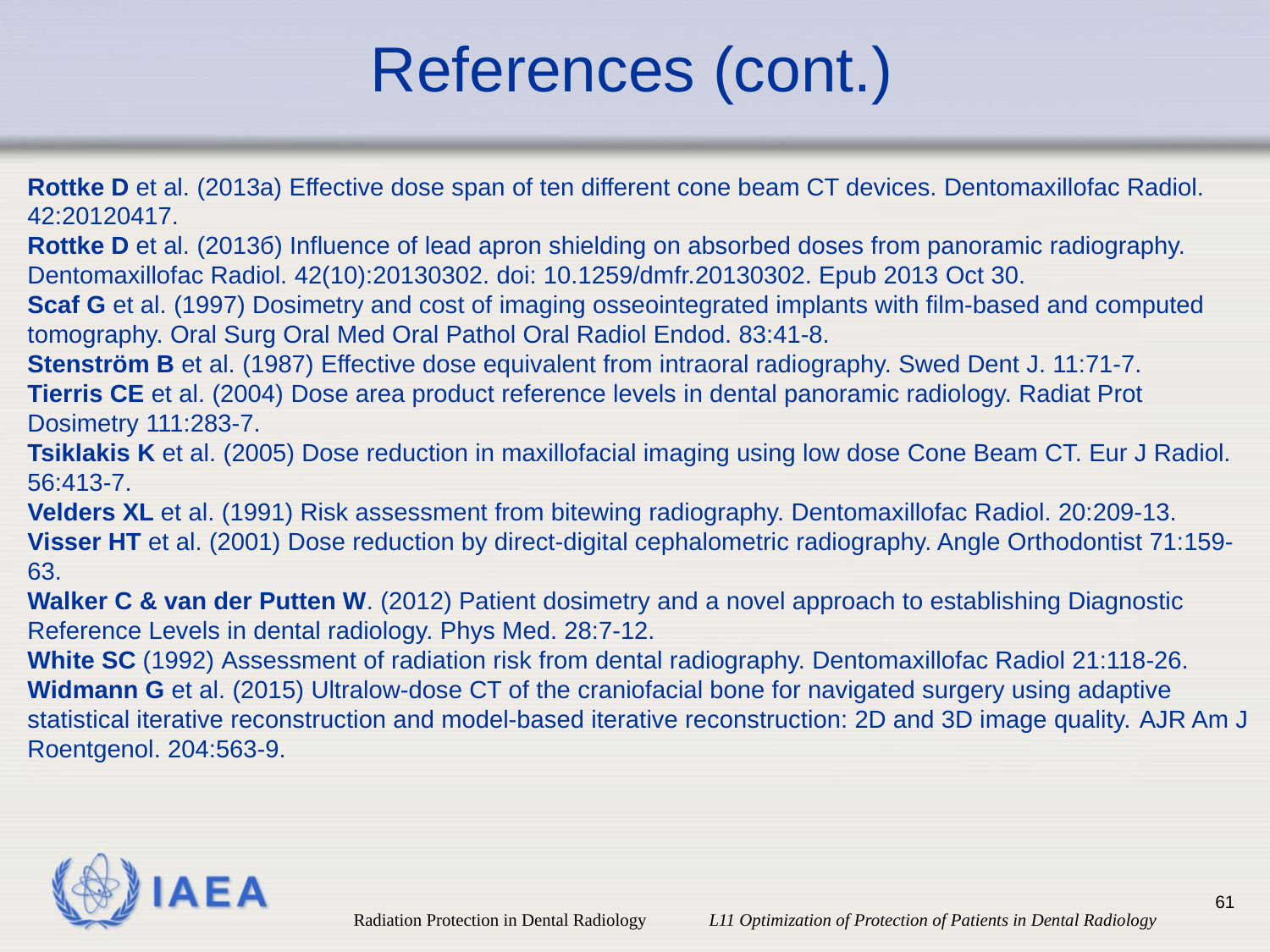

# References (cont.)
Rottke D et al. (2013а) Effective dose span of ten different cone beam CT devices. Dentomaxillofac Radiol. 42:20120417.
Rottke D et al. (2013б) Influence of lead apron shielding on absorbed doses from panoramic radiography. Dentomaxillofac Radiol. 42(10):20130302. doi: 10.1259/dmfr.20130302. Epub 2013 Oct 30.
Scaf G et al. (1997) Dosimetry and cost of imaging osseointegrated implants with film-based and computed tomography. Oral Surg Oral Med Oral Pathol Oral Radiol Endod. 83:41-8.
Stenström B et al. (1987) Effective dose equivalent from intraoral radiography. Swed Dent J. 11:71-7.
Tierris CE et al. (2004) Dose area product reference levels in dental panoramic radiology. Radiat Prot Dosimetry 111:283-7.
Tsiklakis K et al. (2005) Dose reduction in maxillofacial imaging using low dose Cone Beam CT. Eur J Radiol. 56:413-7.
Velders XL et al. (1991) Risk assessment from bitewing radiography. Dentomaxillofac Radiol. 20:209-13.
Visser HT et al. (2001) Dose reduction by direct-digital cephalometric radiography. Angle Orthodontist 71:159-63.
Walker C & van der Putten W. (2012) Patient dosimetry and a novel approach to establishing Diagnostic Reference Levels in dental radiology. Phys Med. 28:7-12.
White SC (1992) Assessment of radiation risk from dental radiography. Dentomaxillofac Radiol 21:118-26.
Widmann G et al. (2015) Ultralow-dose CT of the craniofacial bone for navigated surgery using adaptive statistical iterative reconstruction and model-based iterative reconstruction: 2D and 3D image quality. AJR Am J Roentgenol. 204:563-9.

61
Radiation Protection in Dental Radiology              L11 Optimization of Protection of Patients in Dental Radiology